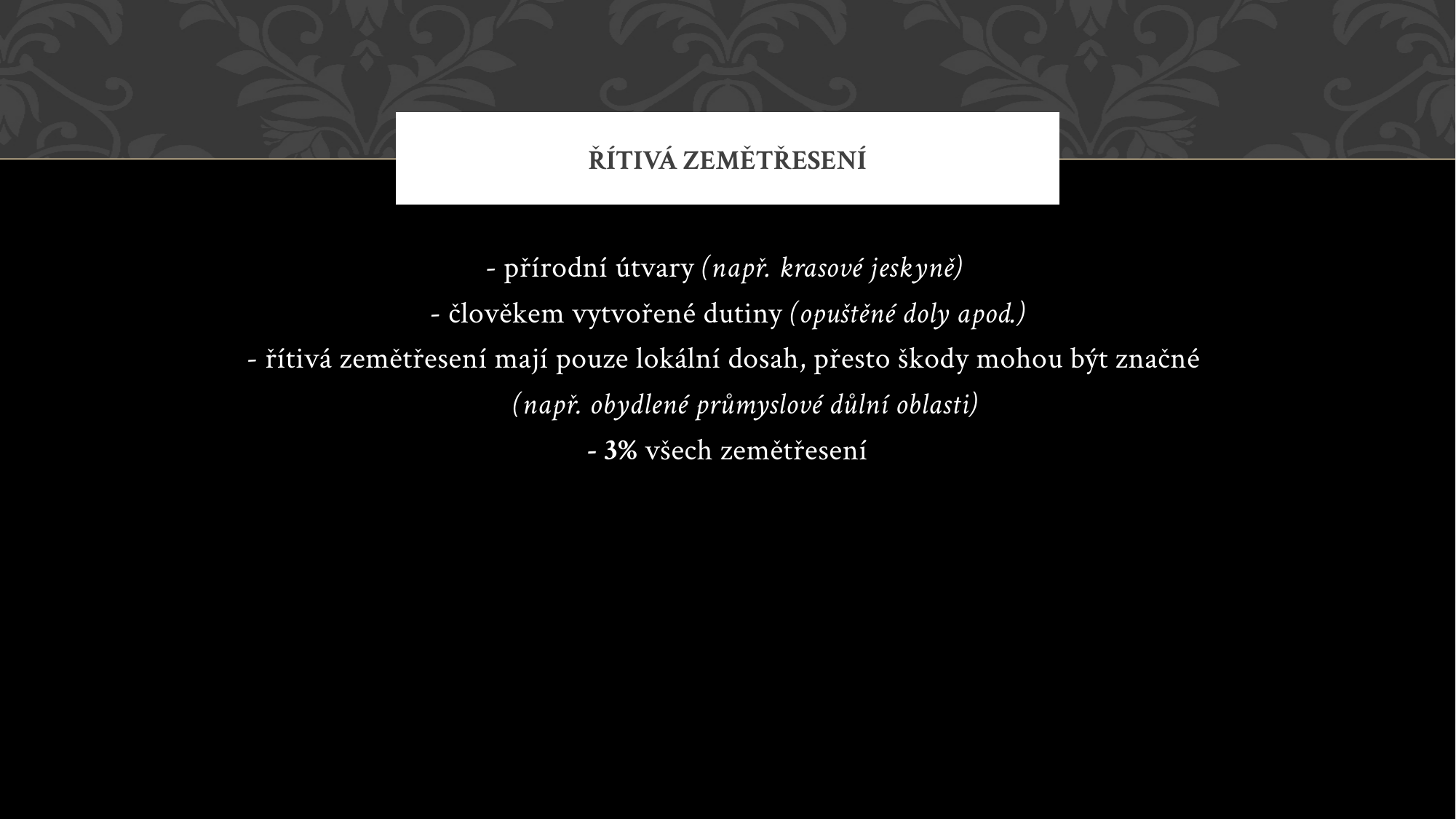

# ŘÍTIVÁ ZEMĚTŘESENÍ
- přírodní útvary (např. krasové jeskyně)
- člověkem vytvořené dutiny (opuštěné doly apod.)
- řítivá zemětřesení mají pouze lokální dosah, přesto škody mohou být značné
     (např. obydlené průmyslové důlní oblasti)
- 3% všech zemětřesení